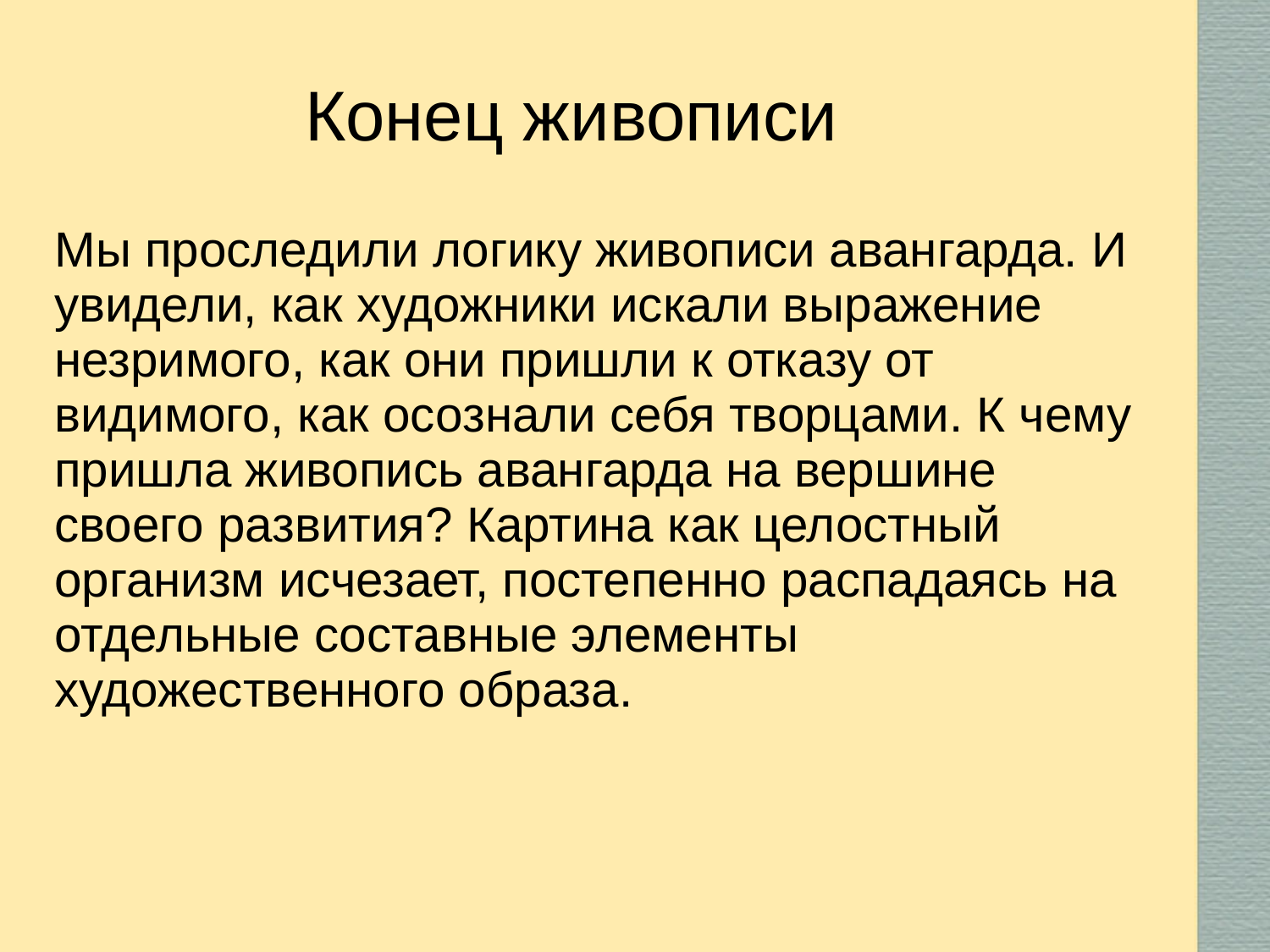

Конец живописи
   Мы проследили логику живописи авангарда. И увидели, как художники искали выражение незримого, как они пришли к отказу от видимого, как осознали себя творцами. К чему пришла живопись авангарда на вершине своего развития? Картина как целостный организм исчезает, постепенно распадаясь на отдельные составные элементы художественного образа.